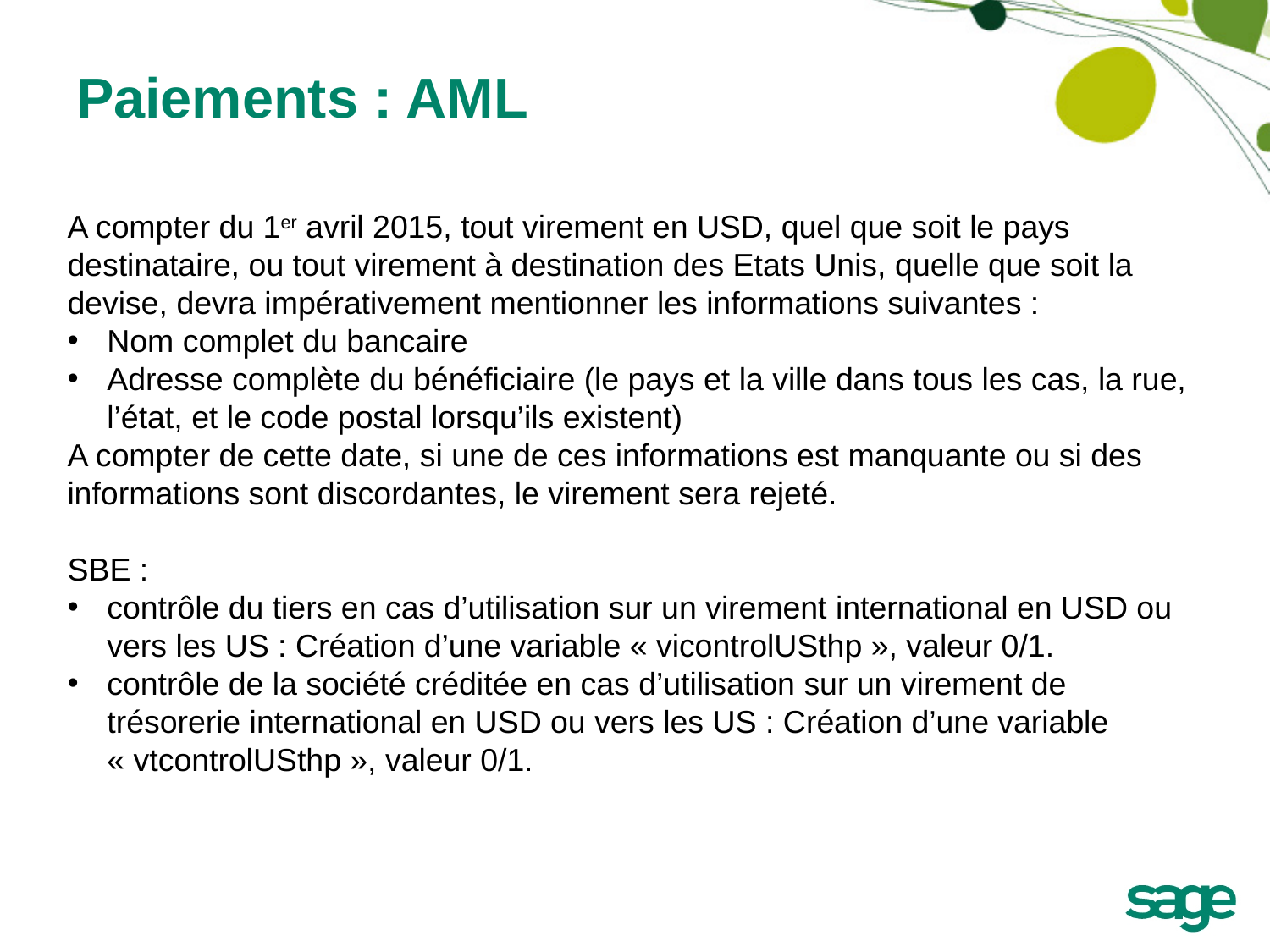

# Paiements : AML
A compter du 1er avril 2015, tout virement en USD, quel que soit le pays destinataire, ou tout virement à destination des Etats Unis, quelle que soit la devise, devra impérativement mentionner les informations suivantes :
Nom complet du bancaire
Adresse complète du bénéficiaire (le pays et la ville dans tous les cas, la rue, l’état, et le code postal lorsqu’ils existent)
A compter de cette date, si une de ces informations est manquante ou si des informations sont discordantes, le virement sera rejeté.

SBE :
contrôle du tiers en cas d’utilisation sur un virement international en USD ou vers les US : Création d’une variable « vicontrolUSthp », valeur 0/1.
contrôle de la société créditée en cas d’utilisation sur un virement de trésorerie international en USD ou vers les US : Création d’une variable « vtcontrolUSthp », valeur 0/1.